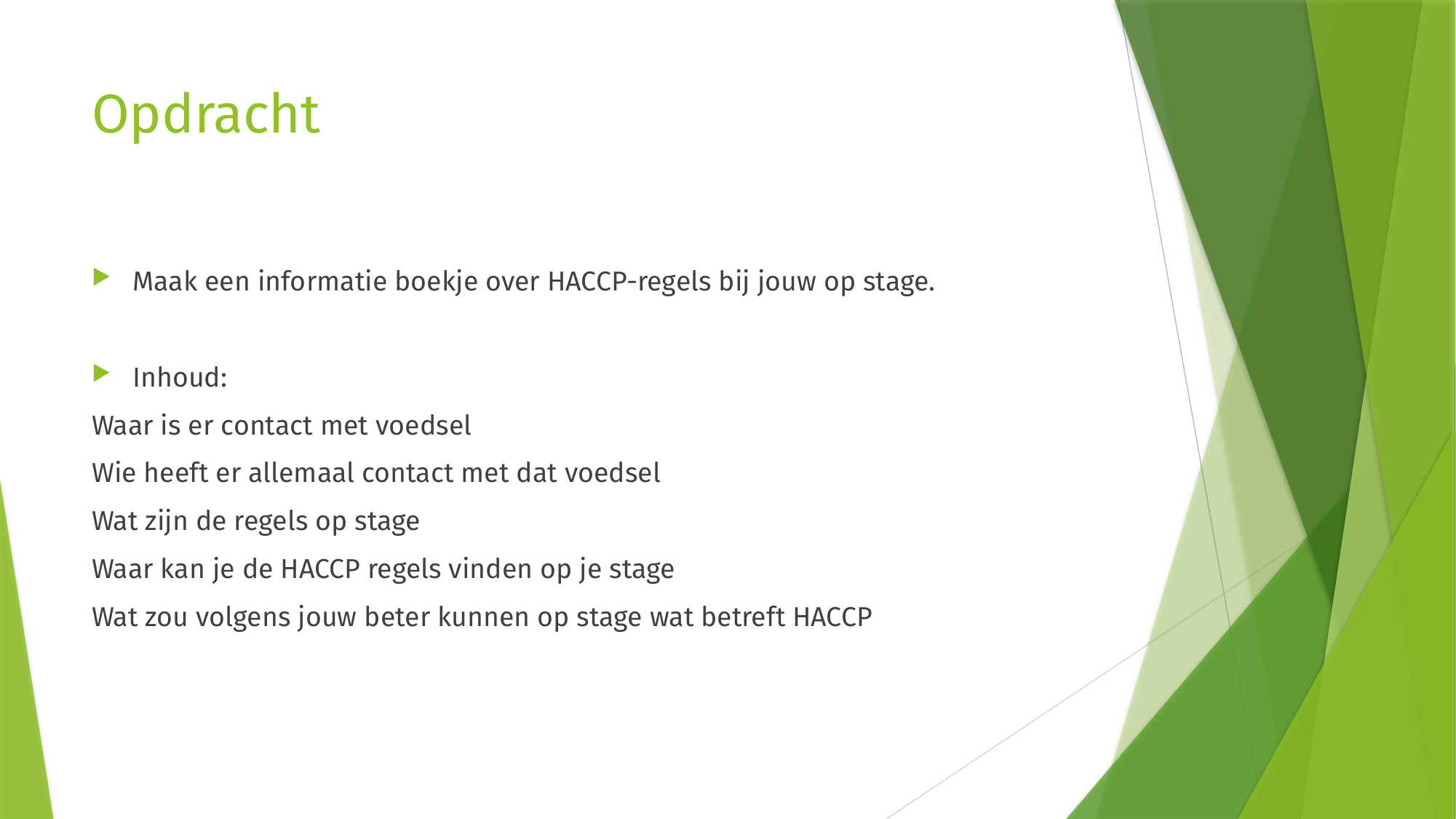

# Opdracht
Maak een informatie boekje over HACCP-regels bij jouw op stage.

Inhoud:
Waar is er contact met voedsel
Wie heeft er allemaal contact met dat voedsel
Wat zijn de regels op stage
Waar kan je de HACCP regels vinden op je stage
Wat zou volgens jouw beter kunnen op stage wat betreft HACCP